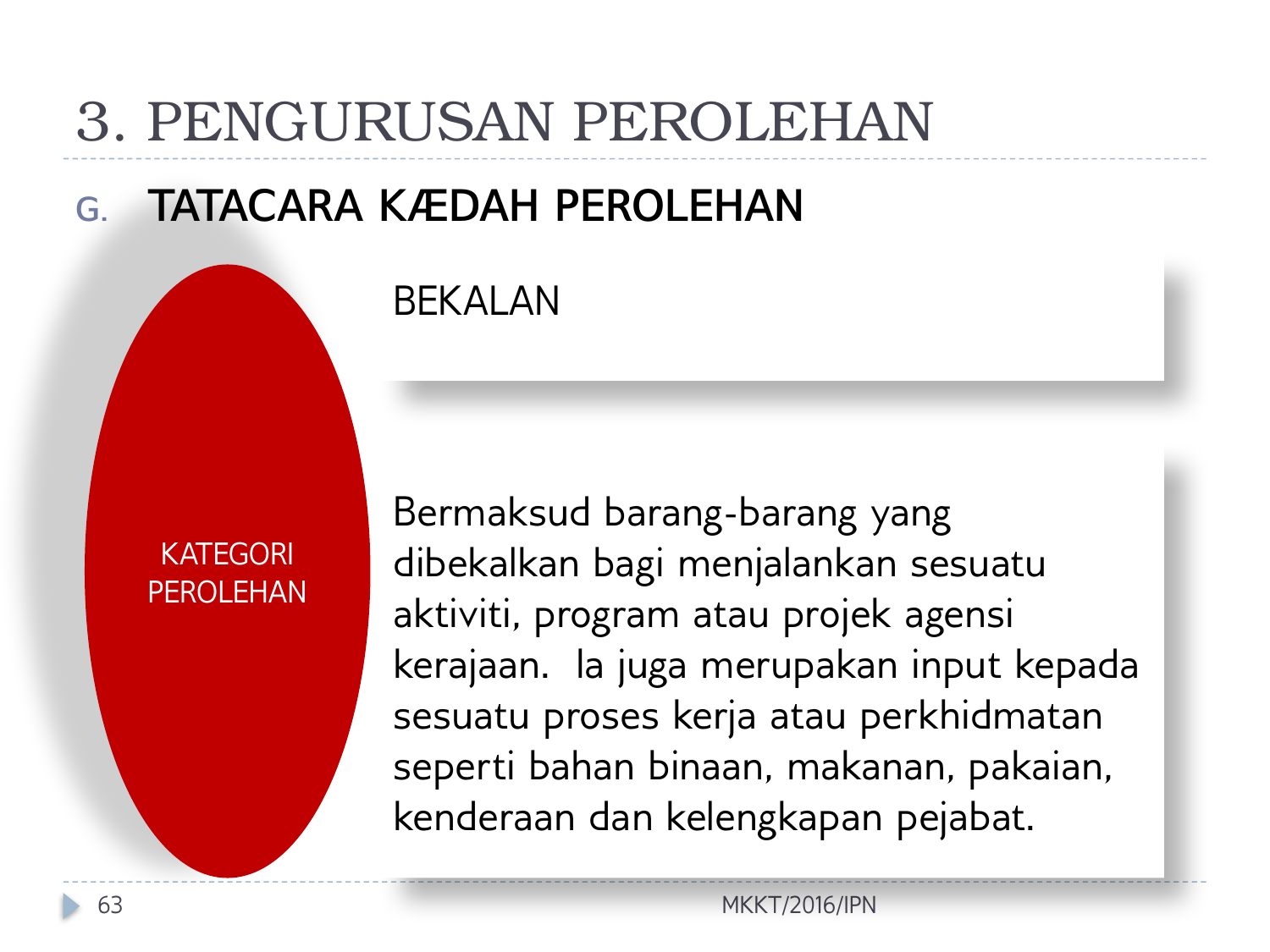

# 3. PENGURUSAN PEROLEHAN
TATACARA KAEDAH PEROLEHAN
BEKALAN

KATEGORI PEROLEHAN
Bermaksud barang-barang yang dibekalkan bagi menjalankan sesuatu aktiviti, program atau projek agensi kerajaan.  Ia juga merupakan input kepada sesuatu proses kerja atau perkhidmatan seperti bahan binaan, makanan, pakaian, kenderaan dan kelengkapan pejabat.
63
MKKT/2016/IPN